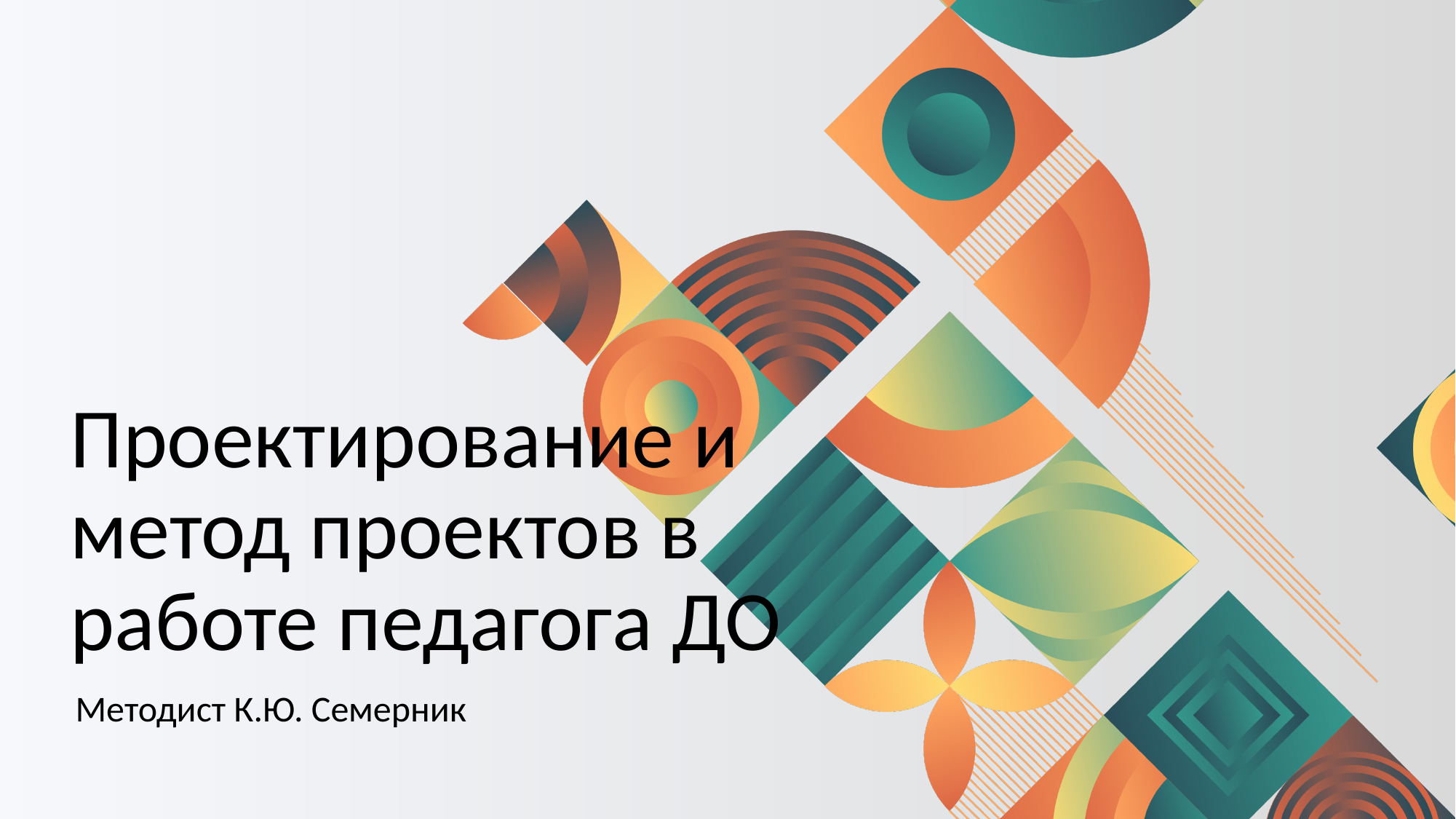

# Проектирование и метод проектов в работе педагога ДО
Методист К.Ю. Семерник